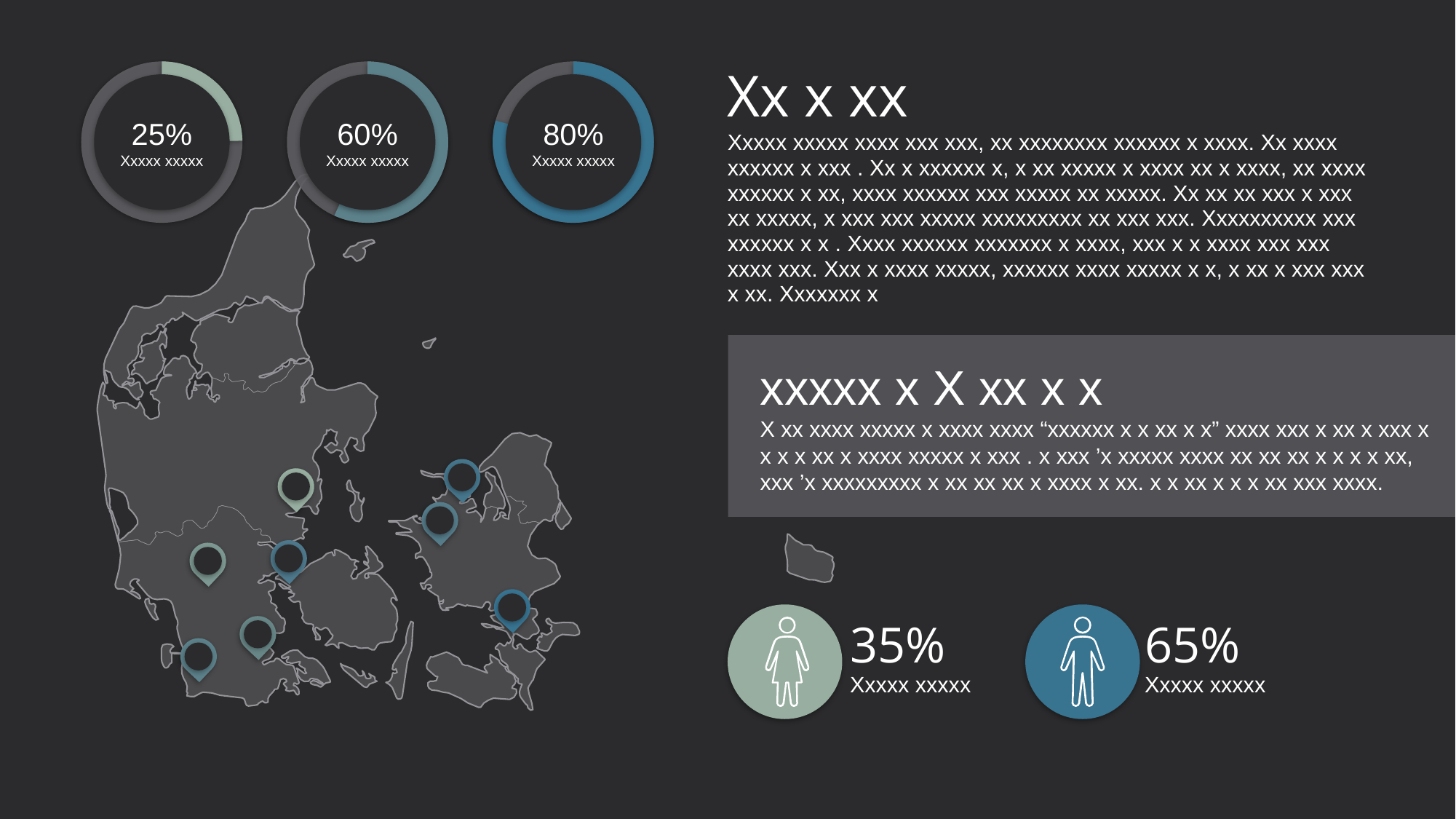

25%
Xxxxx xxxxx

60%
Xxxxx xxxxx

80%
Xxxxx xxxxx
Xx x xx
Xxxxx xxxxx xxxx xxx xxx, xx xxxxxxxx xxxxxx x xxxx. Xx xxxx xxxxxx x xxx . Xx x xxxxxx x, x xx xxxxx x xxxx xx x xxxx, xx xxxx xxxxxx x xx, xxxx xxxxxx xxx xxxxx xx xxxxx. Xx xx xx xxx x xxx xx xxxxx, x xxx xxx xxxxx xxxxxxxxx xx xxx xxx. Xxxxxxxxxx xxx xxxxxx x x . Xxxx xxxxxx xxxxxxx x xxxx, xxx x x xxxx xxx xxx xxxx xxx. Xxx x xxxx xxxxx, xxxxxx xxxx xxxxx x x, x xx x xxx xxx x xx. Xxxxxxx x

xxxxx x X xx x x
X xx xxxx xxxxx x xxxx xxxx “xxxxxx x x xx x x” xxxx xxx x xx x xxx x x x x xx x xxxx xxxxx x xxx . x xxx ’x xxxxx xxxx xx xx xx x x x x xx, xxx ’x xxxxxxxxx x xx xx xx x xxxx x xx. x x xx x x x xx xxx xxxx.

35%
Xxxxx xxxxx
65%
Xxxxx xxxxx